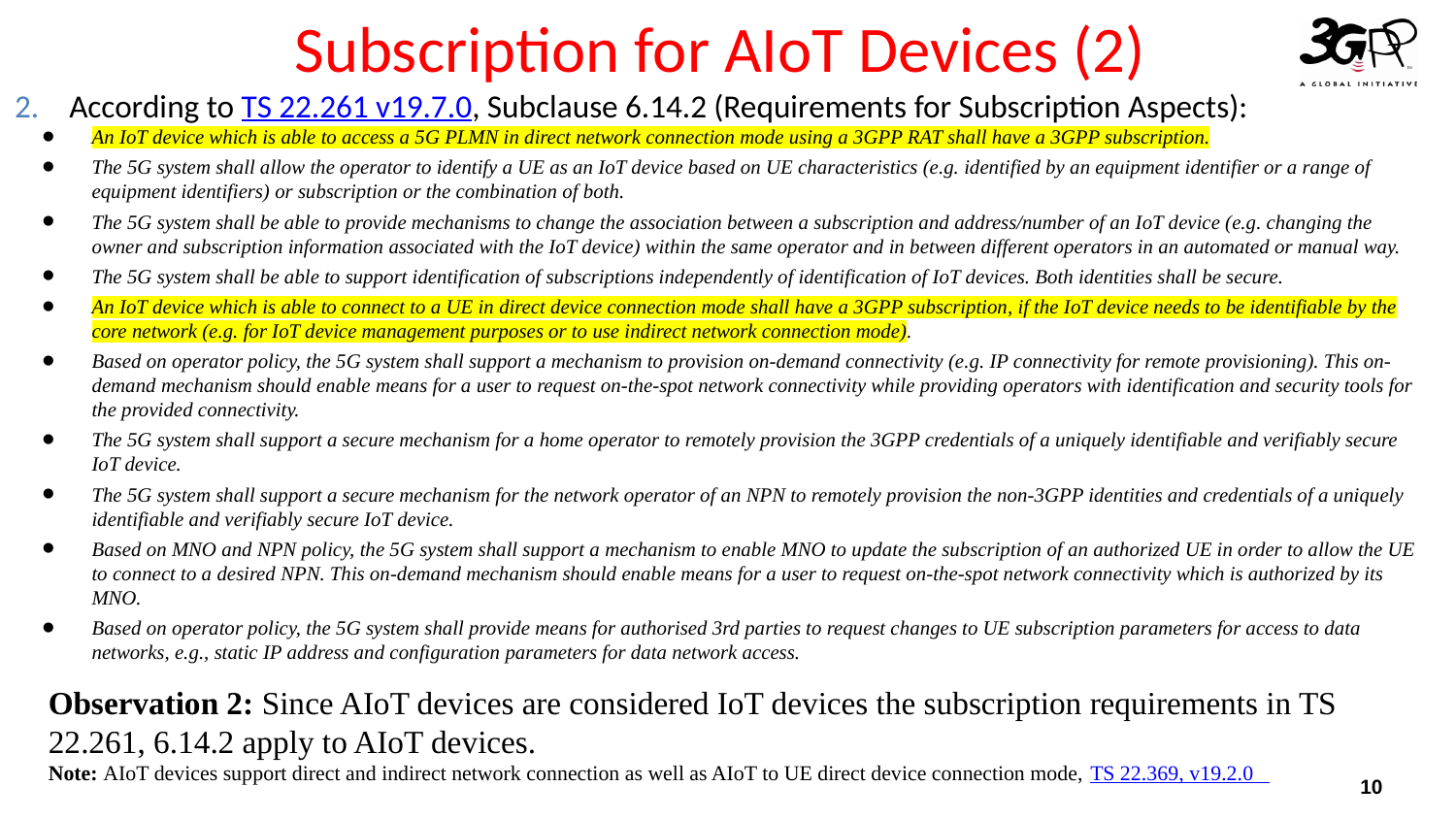

# Subscription for AIoT Devices (2)
According to TS 22.261 v19.7.0, Subclause 6.14.2 (Requirements for Subscription Aspects):
An IoT device which is able to access a 5G PLMN in direct network connection mode using a 3GPP RAT shall have a 3GPP subscription.
The 5G system shall allow the operator to identify a UE as an IoT device based on UE characteristics (e.g. identified by an equipment identifier or a range of equipment identifiers) or subscription or the combination of both.
The 5G system shall be able to provide mechanisms to change the association between a subscription and address/number of an IoT device (e.g. changing the owner and subscription information associated with the IoT device) within the same operator and in between different operators in an automated or manual way.
The 5G system shall be able to support identification of subscriptions independently of identification of IoT devices. Both identities shall be secure.
An IoT device which is able to connect to a UE in direct device connection mode shall have a 3GPP subscription, if the IoT device needs to be identifiable by the core network (e.g. for IoT device management purposes or to use indirect network connection mode).
Based on operator policy, the 5G system shall support a mechanism to provision on-demand connectivity (e.g. IP connectivity for remote provisioning). This on-demand mechanism should enable means for a user to request on-the-spot network connectivity while providing operators with identification and security tools for the provided connectivity.
The 5G system shall support a secure mechanism for a home operator to remotely provision the 3GPP credentials of a uniquely identifiable and verifiably secure IoT device.
The 5G system shall support a secure mechanism for the network operator of an NPN to remotely provision the non-3GPP identities and credentials of a uniquely identifiable and verifiably secure IoT device.
Based on MNO and NPN policy, the 5G system shall support a mechanism to enable MNO to update the subscription of an authorized UE in order to allow the UE to connect to a desired NPN. This on-demand mechanism should enable means for a user to request on-the-spot network connectivity which is authorized by its MNO.
Based on operator policy, the 5G system shall provide means for authorised 3rd parties to request changes to UE subscription parameters for access to data networks, e.g., static IP address and configuration parameters for data network access.

Observation 2: Since AIoT devices are considered IoT devices the subscription requirements in TS 22.261, 6.14.2 apply to AIoT devices.
Note: AIoT devices support direct and indirect network connection as well as AIoT to UE direct device connection mode, TS 22.369, v19.2.0